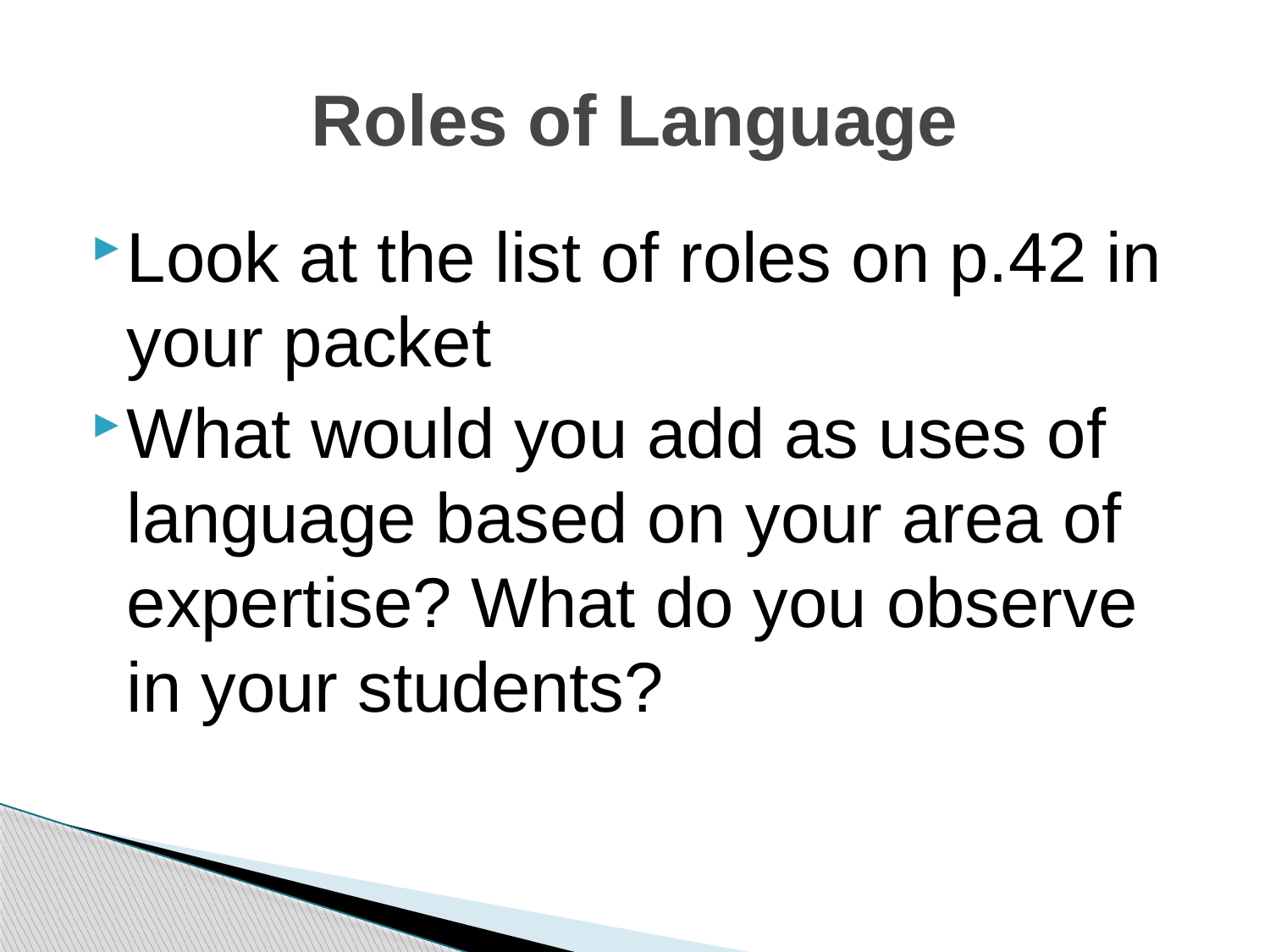

# Roles of Language
Look at the list of roles on p.42 in your packet
What would you add as uses of language based on your area of expertise? What do you observe in your students?